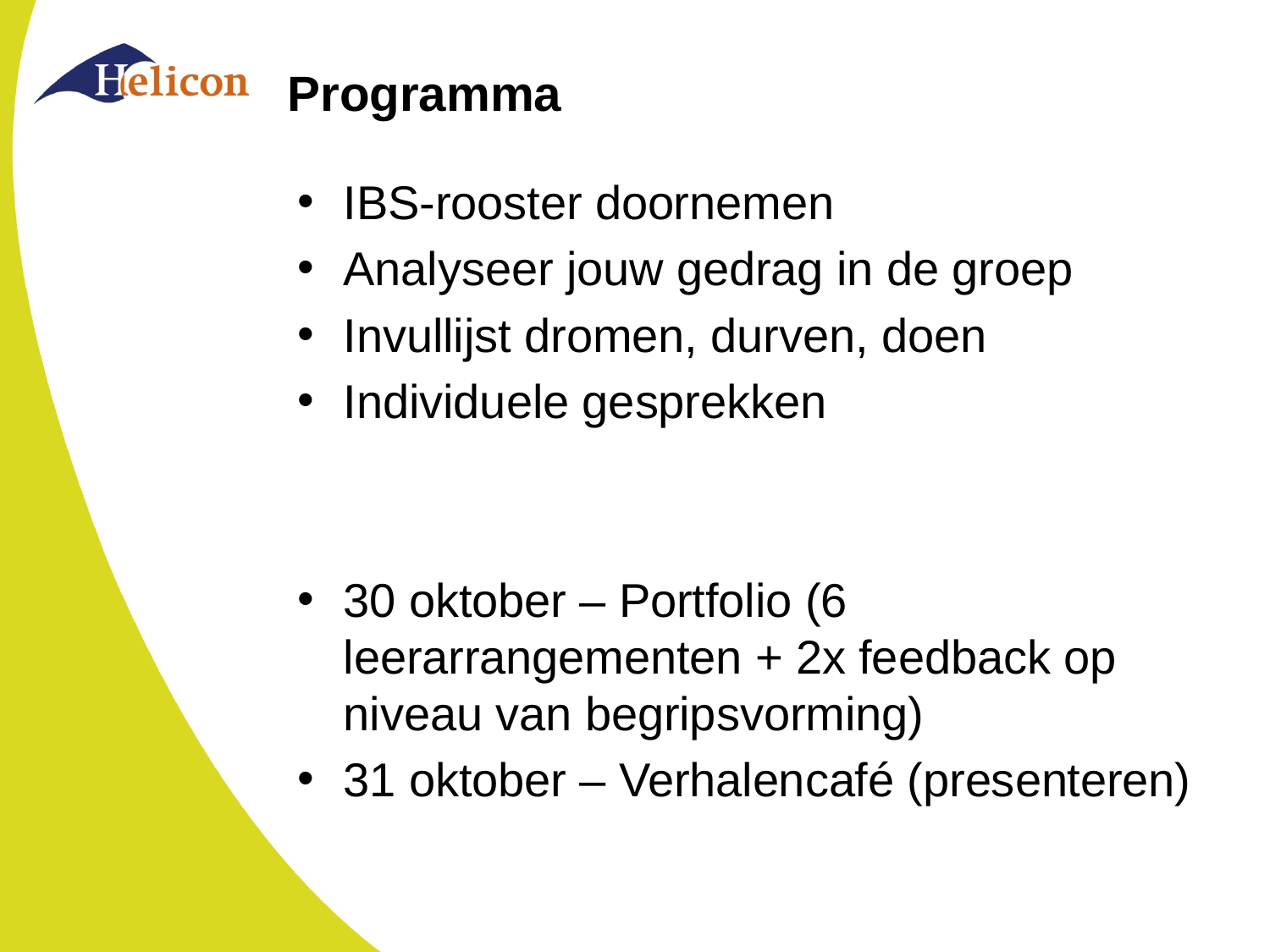

# Programma
IBS-rooster doornemen
Analyseer jouw gedrag in de groep
Invullijst dromen, durven, doen
Individuele gesprekken

30 oktober – Portfolio (6 leerarrangementen + 2x feedback op niveau van begripsvorming)
31 oktober – Verhalencafé (presenteren)